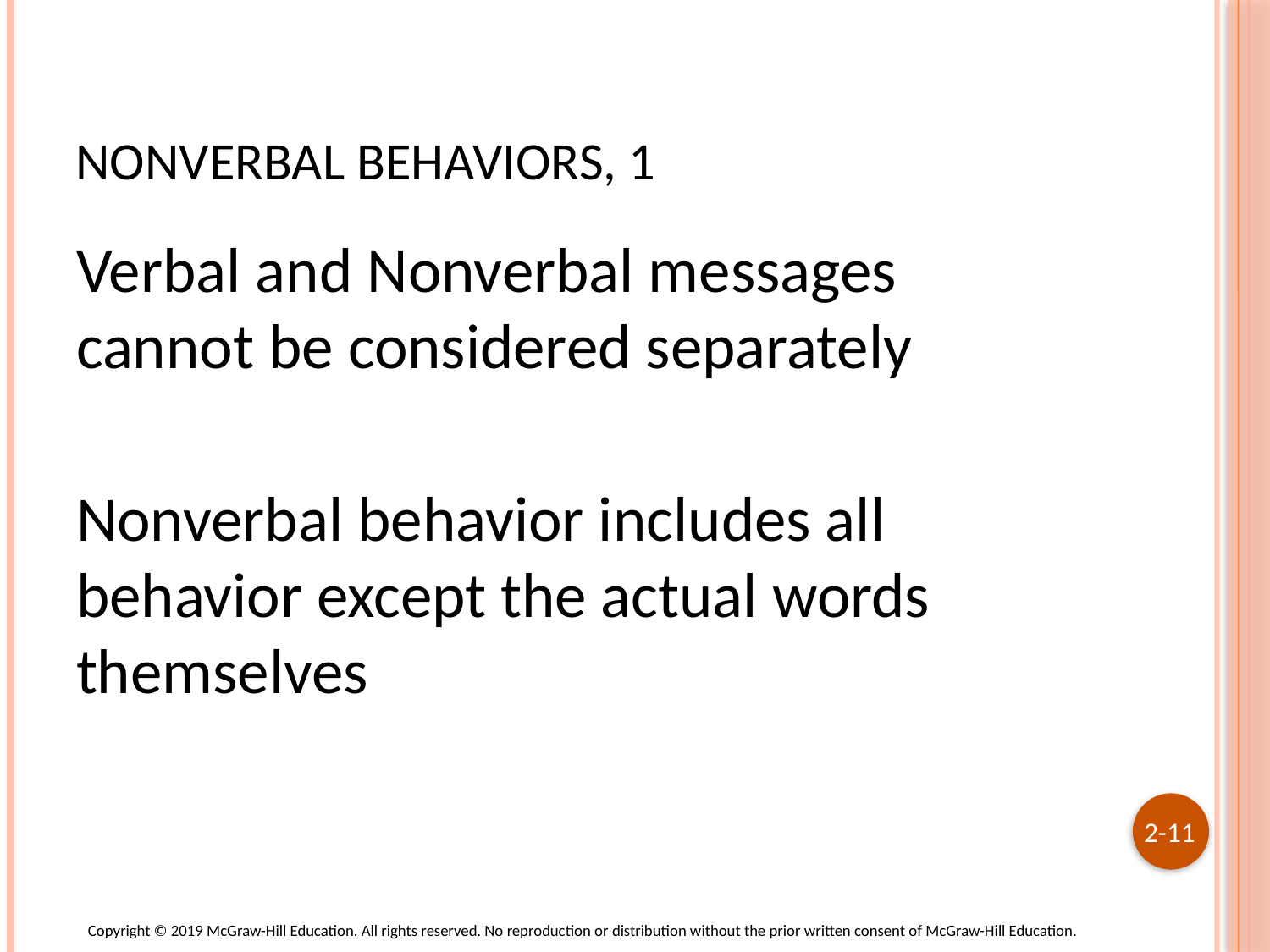

# Nonverbal Behaviors, 1
Verbal and Nonverbal messages cannot be considered separately

Nonverbal behavior includes all behavior except the actual words themselves